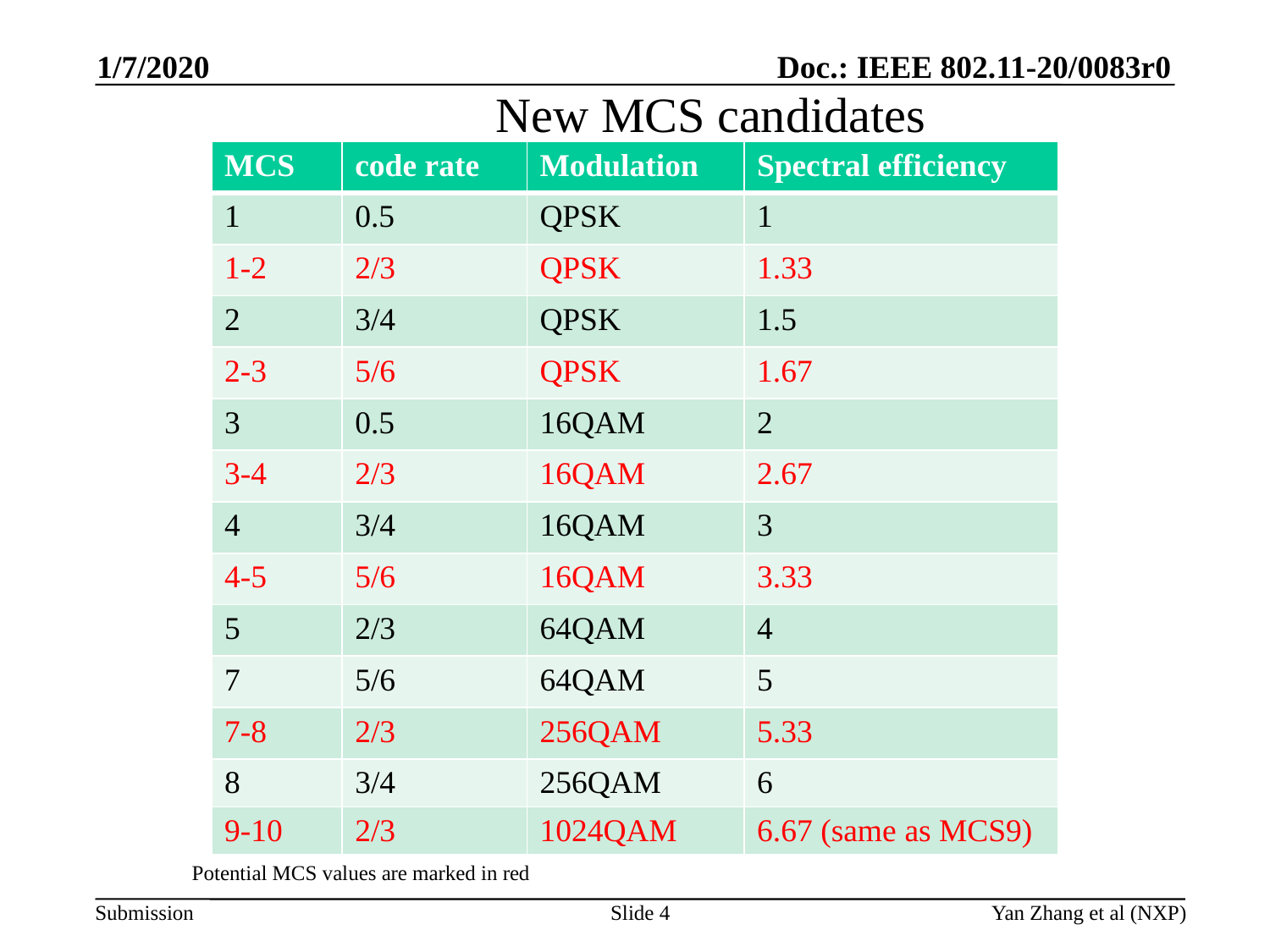

1/7/2020
# New MCS candidates
| MCS | code rate | Modulation | Spectral efficiency |
| --- | --- | --- | --- |
| 1 | 0.5 | QPSK | 1 |
| 1-2 | 2/3 | QPSK | 1.33 |
| 2 | 3/4 | QPSK | 1.5 |
| 2-3 | 5/6 | QPSK | 1.67 |
| 3 | 0.5 | 16QAM | 2 |
| 3-4 | 2/3 | 16QAM | 2.67 |
| 4 | 3/4 | 16QAM | 3 |
| 4-5 | 5/6 | 16QAM | 3.33 |
| 5 | 2/3 | 64QAM | 4 |
| 7 | 5/6 | 64QAM | 5 |
| 7-8 | 2/3 | 256QAM | 5.33 |
| 8 | 3/4 | 256QAM | 6 |
| 9-10 | 2/3 | 1024QAM | 6.67 (same as MCS9) |
Potential MCS values are marked in red
Slide 4
Yan Zhang et al (NXP)